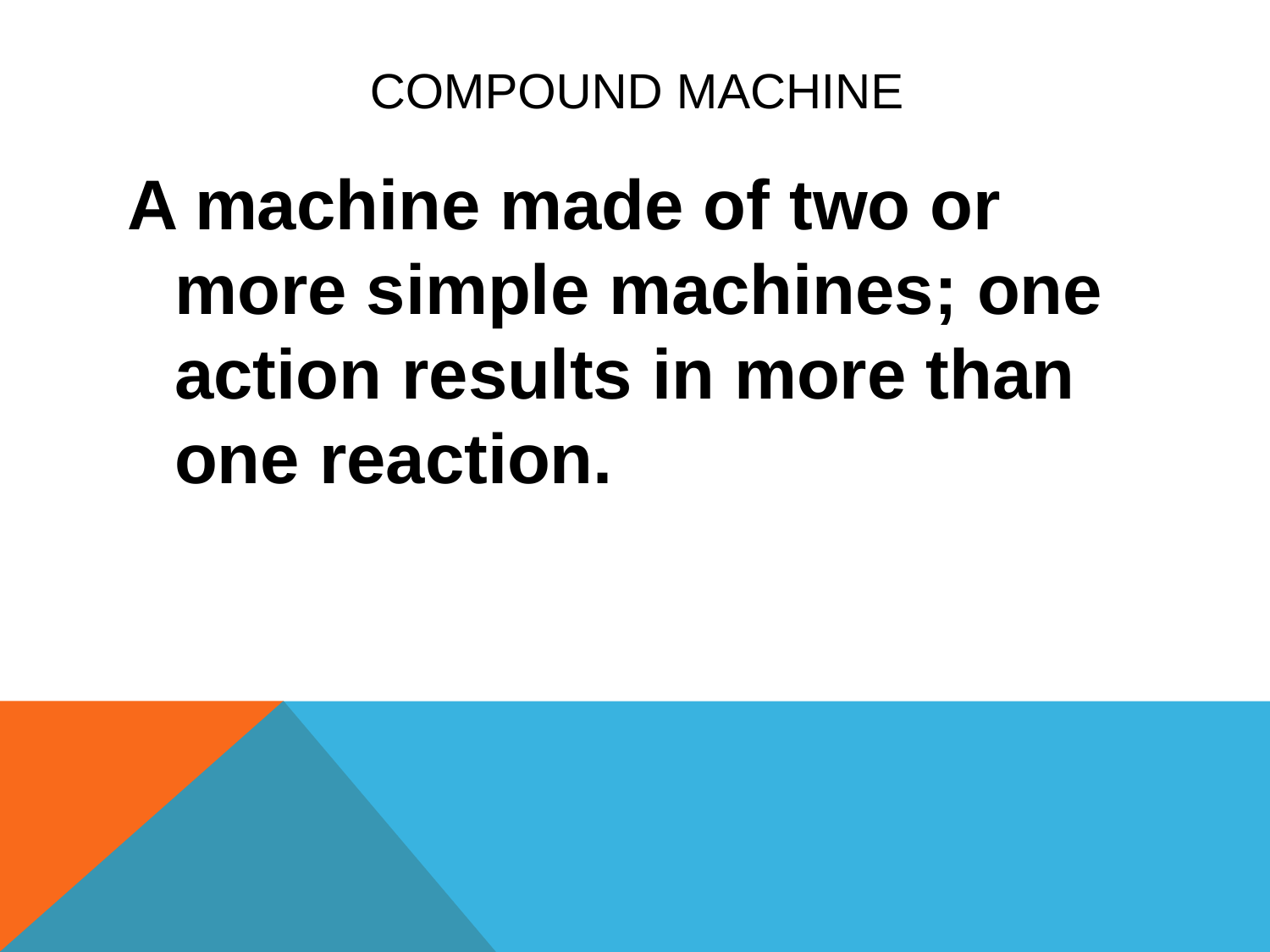

# Compound Machine
A machine made of two or more simple machines; one action results in more than one reaction.